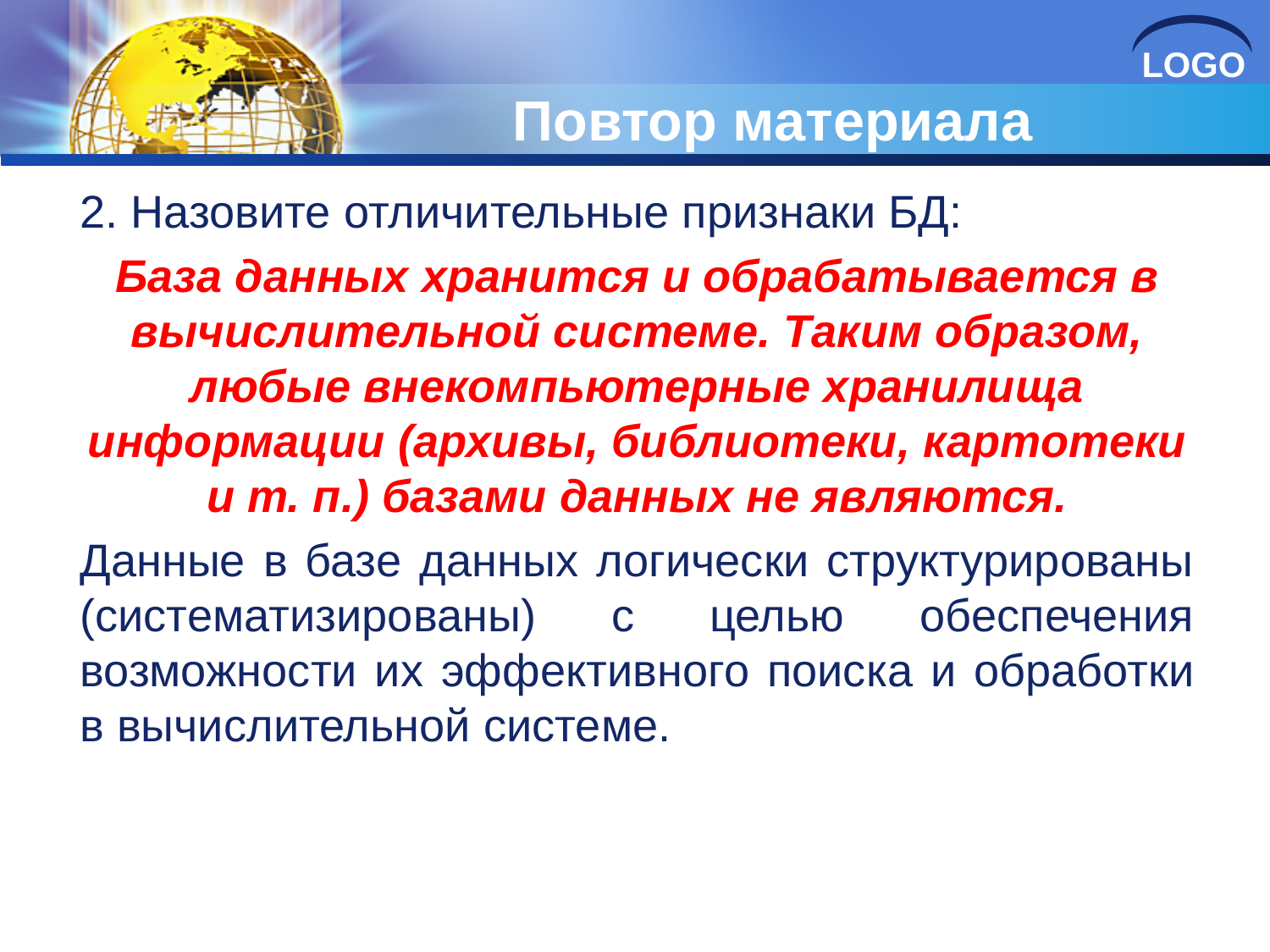

# Повтор материала
2. Назовите отличительные признаки БД:
База данных хранится и обрабатывается в вычислительной системе. Таким образом, любые внекомпьютерные хранилища информации (архивы, библиотеки, картотеки и т. п.) базами данных не являются.
Данные в базе данных логически структурированы (систематизированы) с целью обеспечения возможности их эффективного поиска и обработки в вычислительной системе.